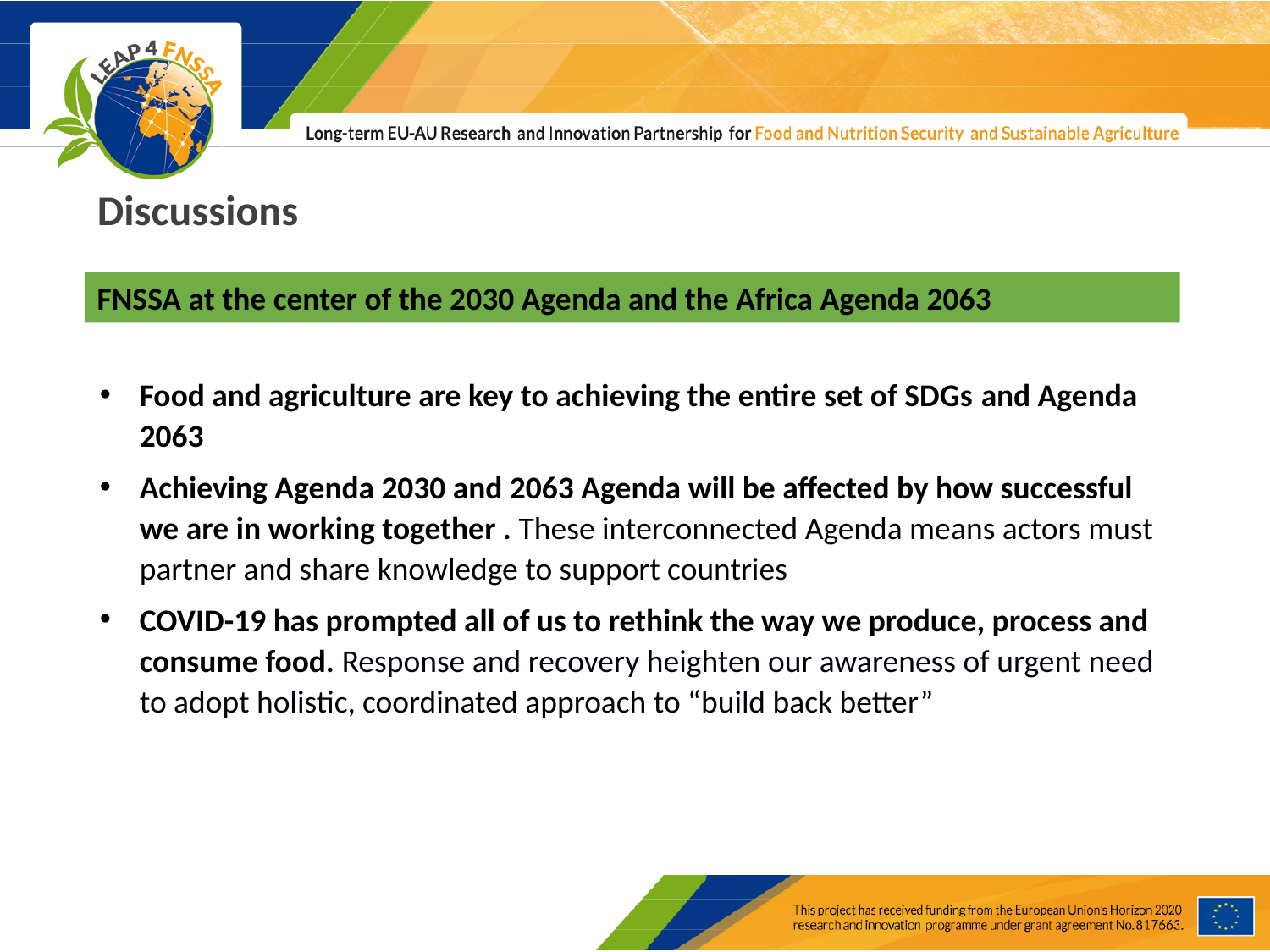

#
Discussions

FNSSA at the center of the 2030 Agenda and the Africa Agenda 2063

Food and agriculture are key to achieving the entire set of SDGs and Agenda 2063
Achieving Agenda 2030 and 2063 Agenda will be affected by how successful we are in working together . These interconnected Agenda means actors must partner and share knowledge to support countries
COVID-19 has prompted all of us to rethink the way we produce, process and consume food. Response and recovery heighten our awareness of urgent need to adopt holistic, coordinated approach to “build back better”